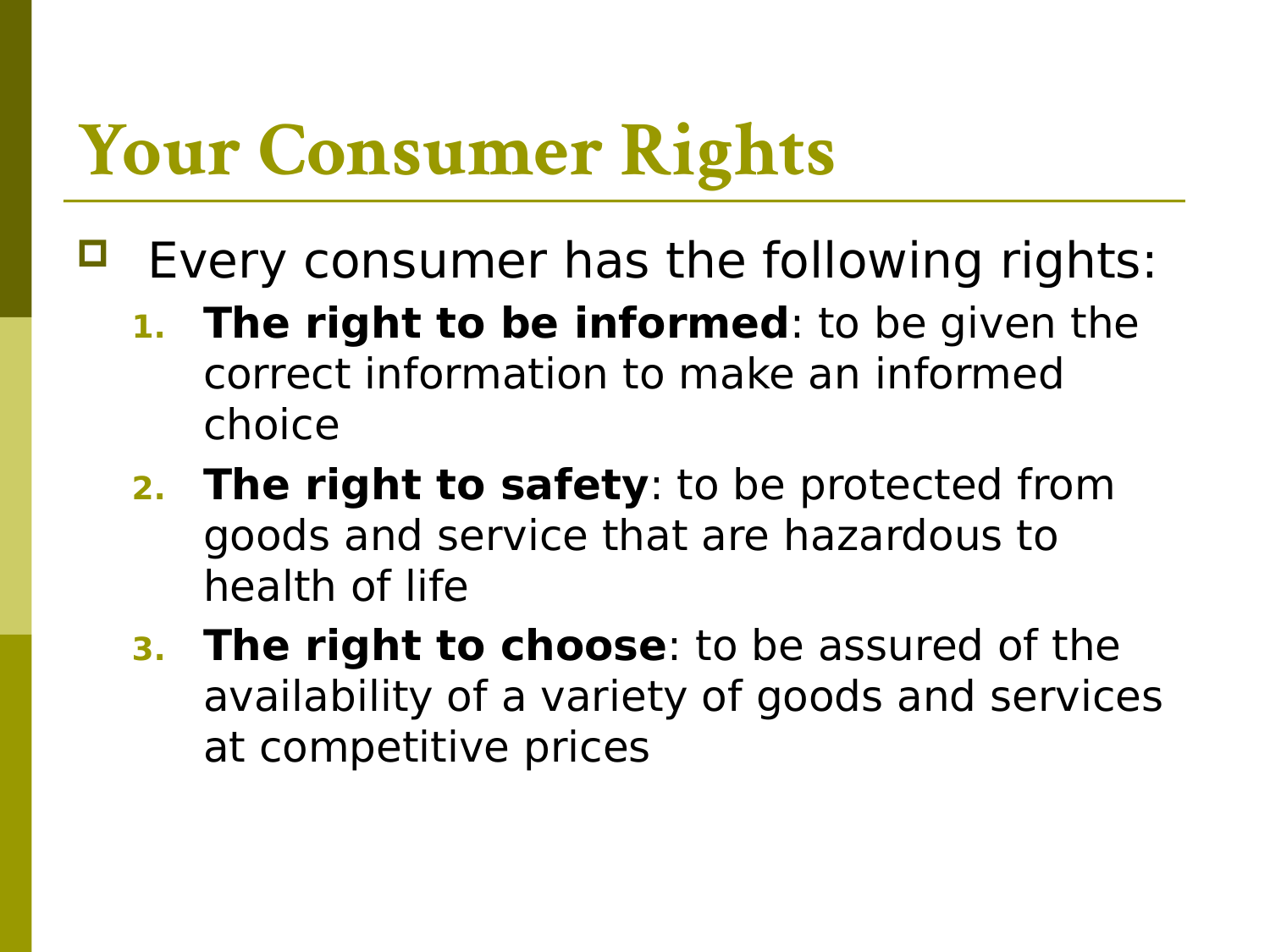

# Your Consumer Rights
Every consumer has the following rights:
The right to be informed: to be given the correct information to make an informed choice
The right to safety: to be protected from goods and service that are hazardous to health of life
The right to choose: to be assured of the availability of a variety of goods and services at competitive prices